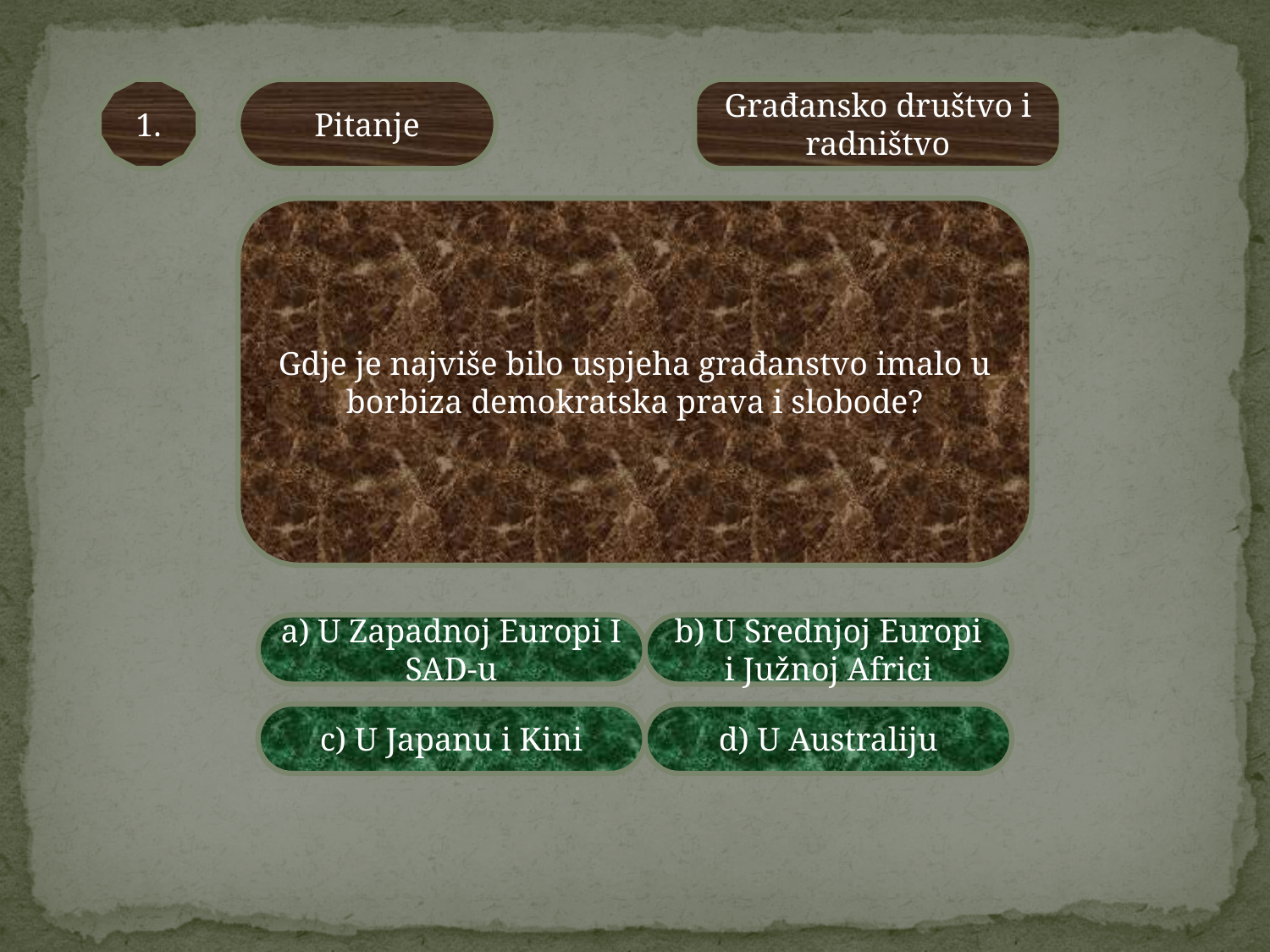

1.
Pitanje
Građansko društvo i radništvo
Gdje je najviše bilo uspjeha građanstvo imalo u borbiza demokratska prava i slobode?
a) U Zapadnoj Europi I SAD-u
b) U Srednjoj Europi i Južnoj Africi
c) U Japanu i Kini
d) U Australiju